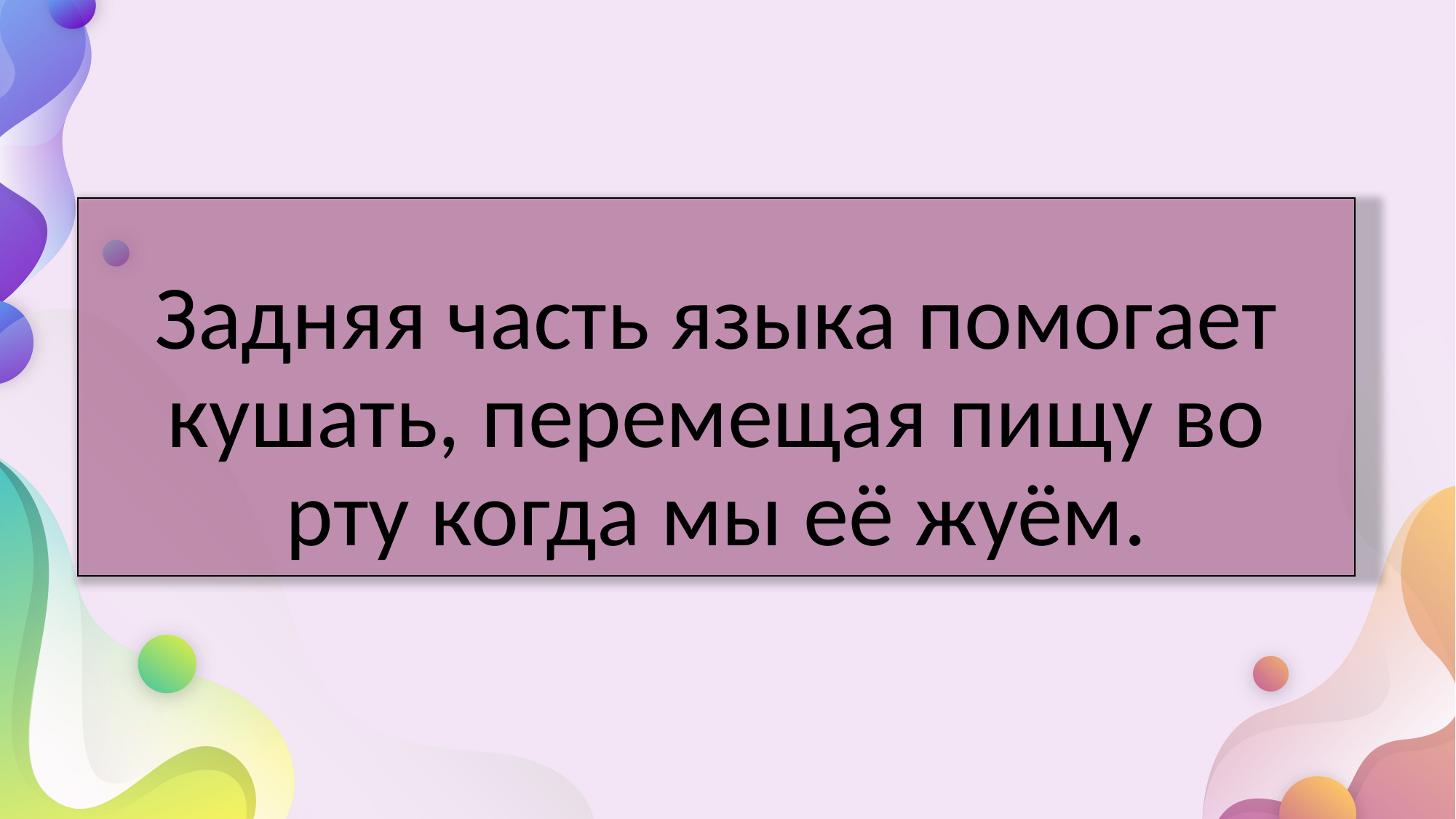

Задняя часть языка помогает кушать, перемещая пищу во рту когда мы её жуём.